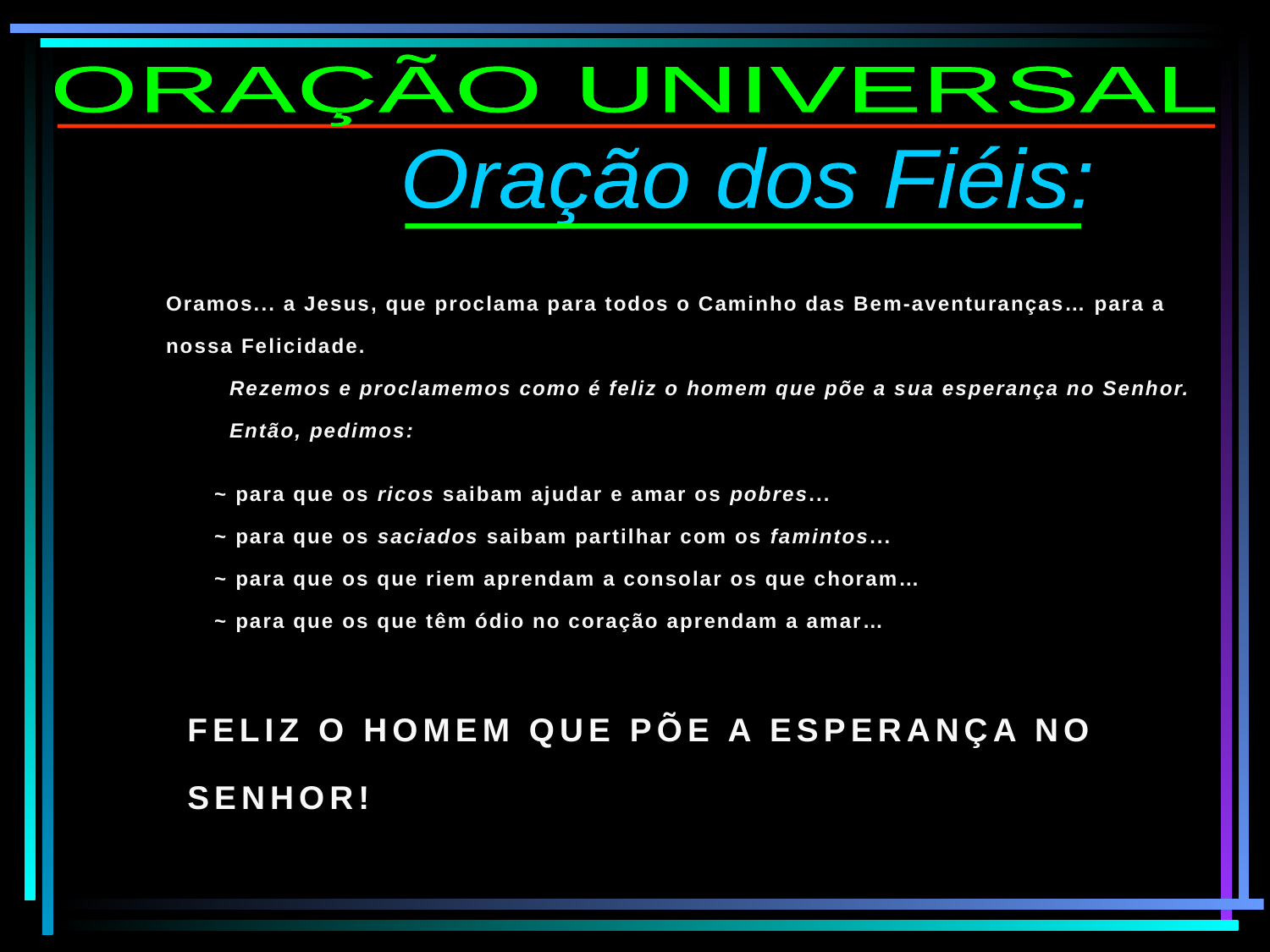

ORAÇÃO UNIVERSAL

Oração dos Fiéis:

Oramos... a Jesus, que proclama para todos o Caminho das Bem-aventuranças… para a nossa Felicidade.
Rezemos e proclamemos como é feliz o homem que põe a sua esperança no Senhor. Então, pedimos:
~ para que os ricos saibam ajudar e amar os pobres...
~ para que os saciados saibam partilhar com os famintos...
~ para que os que riem aprendam a consolar os que choram…
~ para que os que têm ódio no coração aprendam a amar…
FELIZ O HOMEM QUE PÕE A ESPERANÇA NO SENHOR!